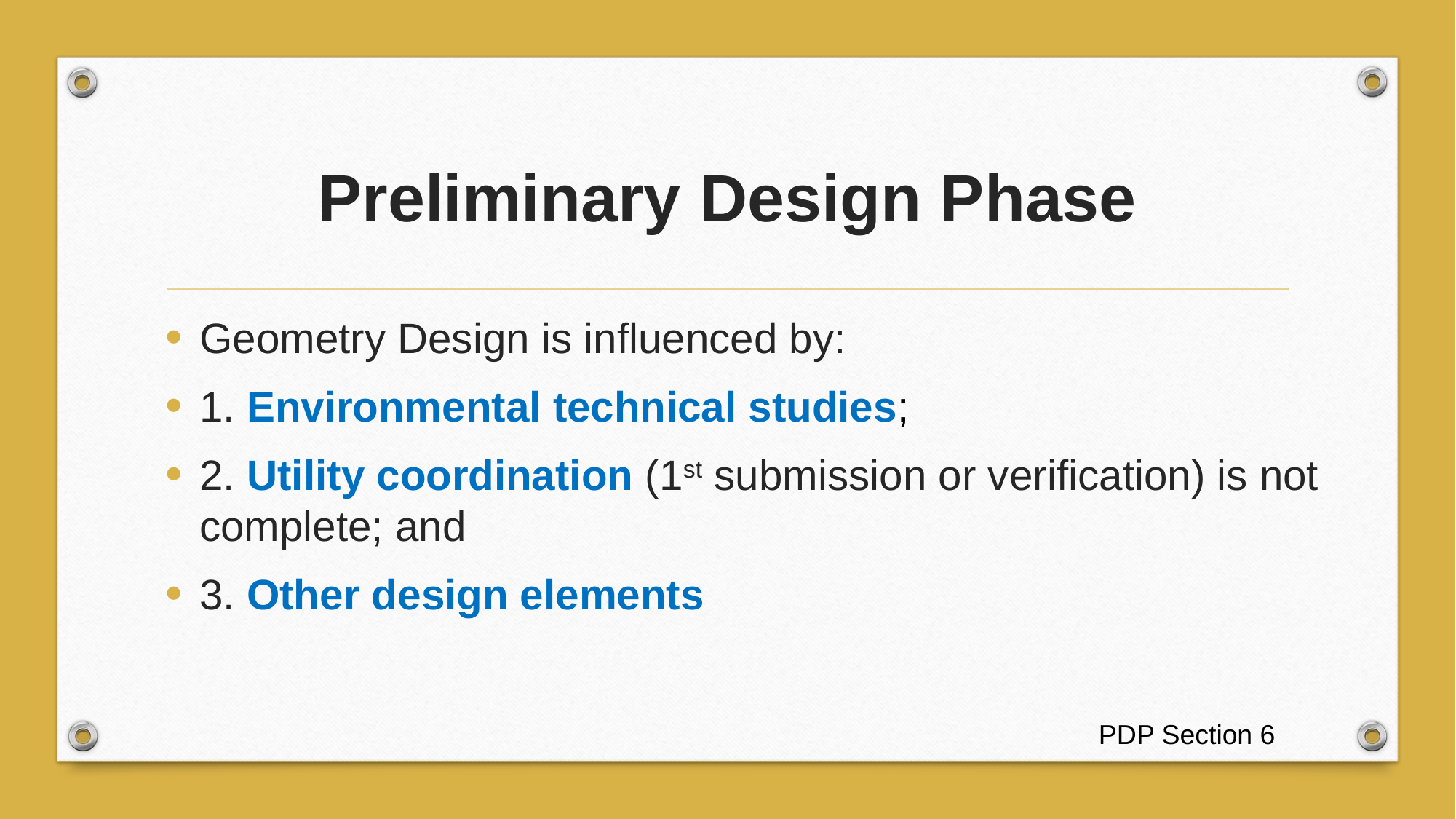

# Preliminary Design Phase
Geometry Design is influenced by:
1. Environmental technical studies;
2. Utility coordination (1st submission or verification) is not complete; and
3. Other design elements

PDP Section 6